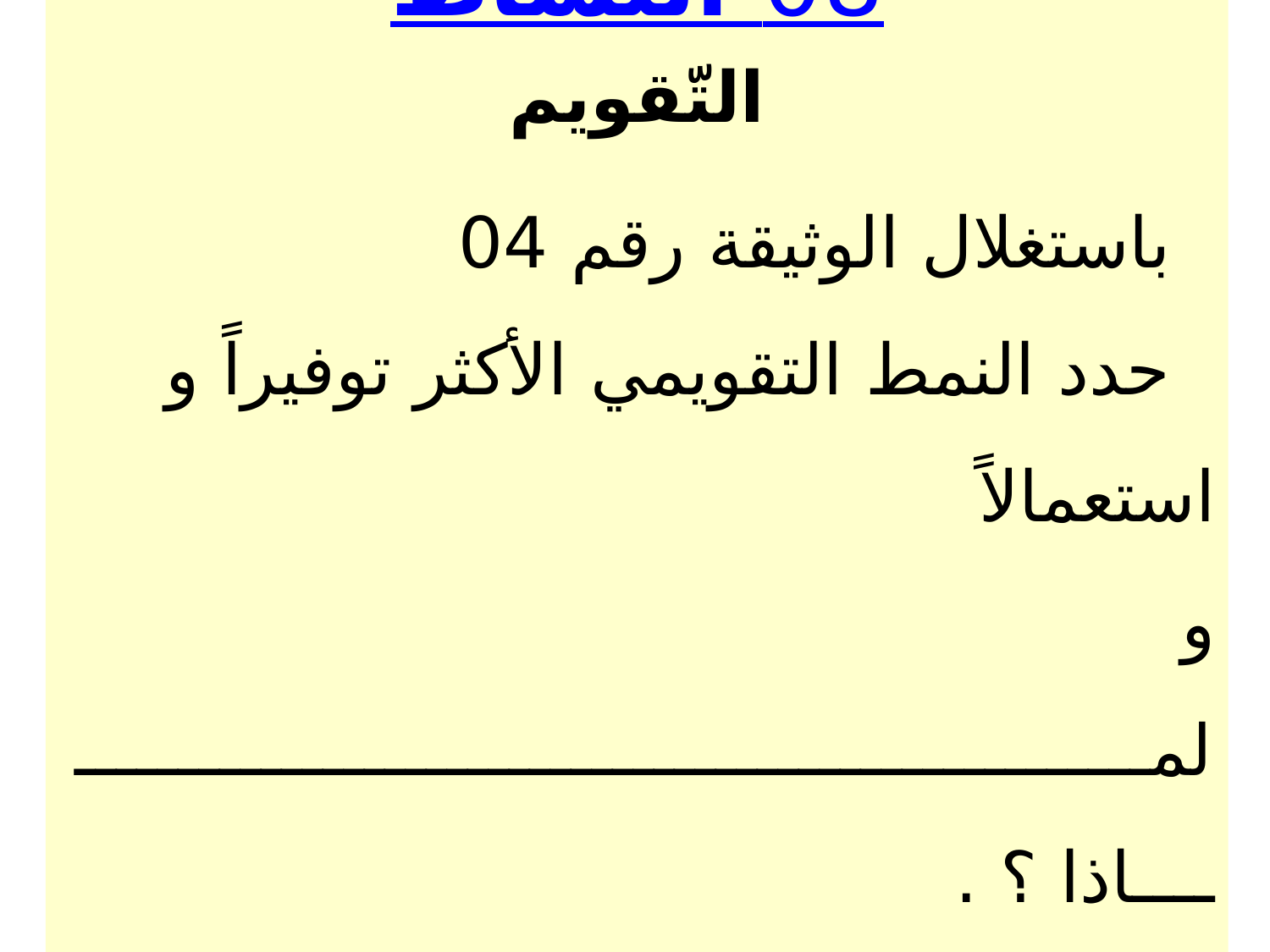

النشاط 08

التّقويم

  باستغلال الوثيقة رقم 04
  حدد النمط التقويمي الأكثر توفيراً و استعمالاً
و لمــــــــــــــــــــــــــــــــــــــــــــــــــــــــاذا ؟ .

34